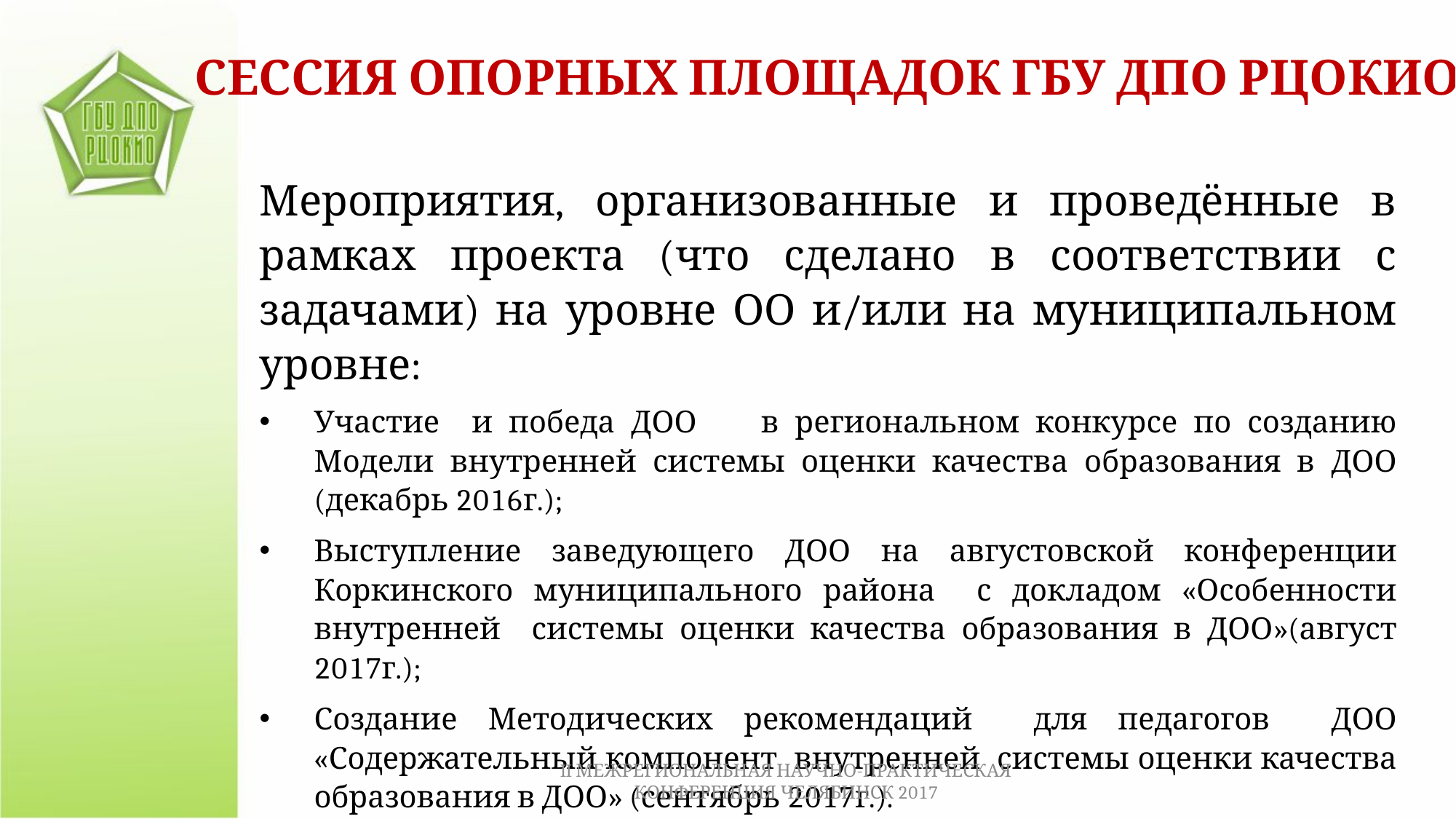

СЕССИЯ ОПОРНЫХ ПЛОЩАДОК ГБУ ДПО РЦОКИО
Мероприятия, организованные и проведённые в рамках проекта (что сделано в соответствии с задачами) на уровне ОО и/или на муниципальном уровне:
Участие  и победа ДОО    в региональном конкурсе по созданию Модели внутренней системы оценки качества образования в ДОО (декабрь 2016г.);
Выступление заведующего ДОО на августовской конференции Коркинского муниципального района  с докладом «Особенности внутренней  системы оценки качества образования в ДОО»(август 2017г.);
Создание Методических рекомендаций  для педагогов  ДОО «Содержательный компонент  внутренней  системы оценки качества образования в ДОО» (сентябрь 2017г.).

II МЕЖРЕГИОНАЛЬНАЯ НАУЧНО-ПРАКТИЧЕСКАЯ КОНФЕРЕНЦИЯ ЧЕЛЯБИНСК 2017